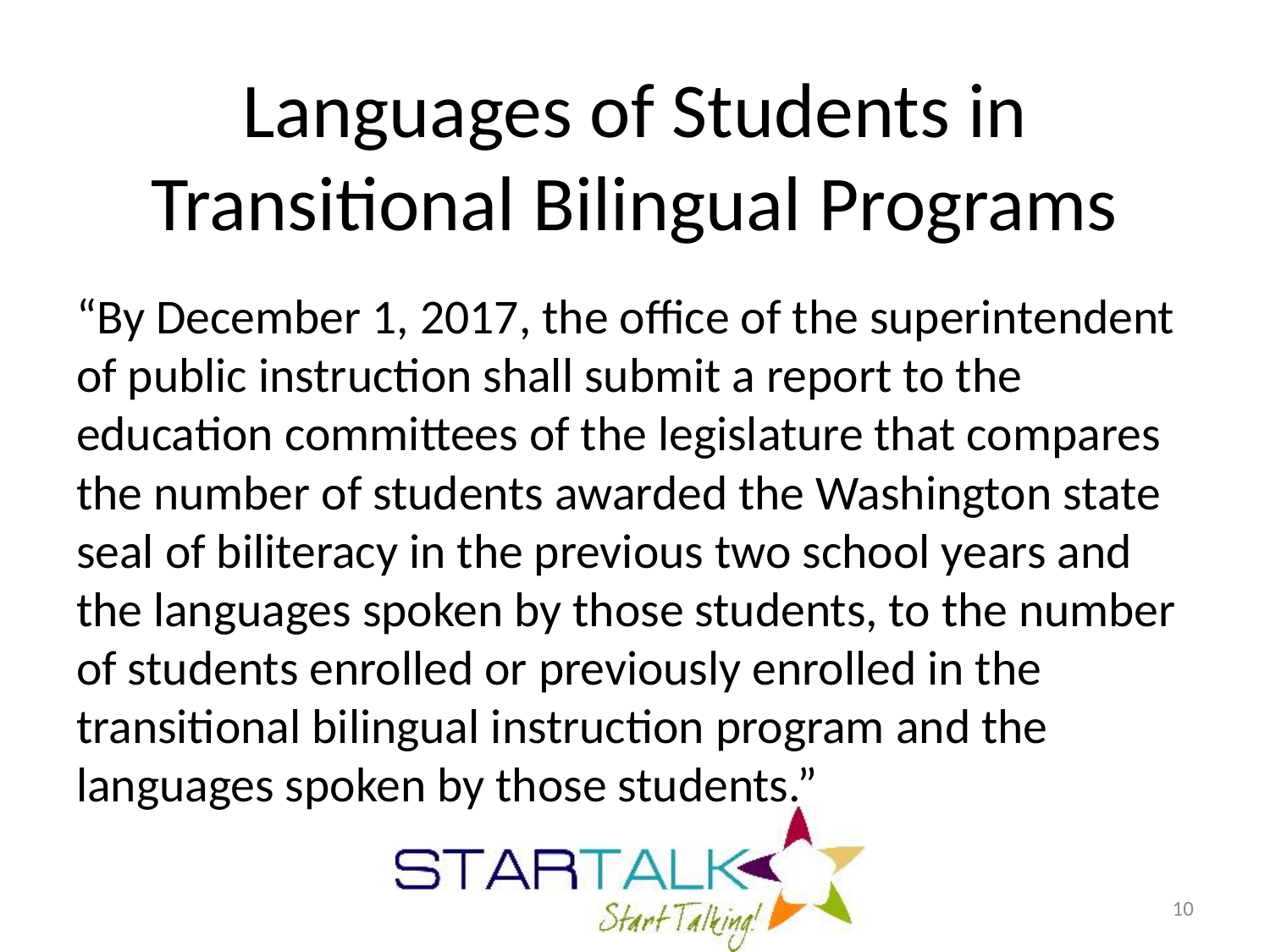

# Languages of Students in Transitional Bilingual Programs
“By December 1, 2017, the office of the superintendent of public instruction shall submit a report to the education committees of the legislature that compares the number of students awarded the Washington state seal of biliteracy in the previous two school years and the languages spoken by those students, to the number of students enrolled or previously enrolled in the transitional bilingual instruction program and the languages spoken by those students.”
10